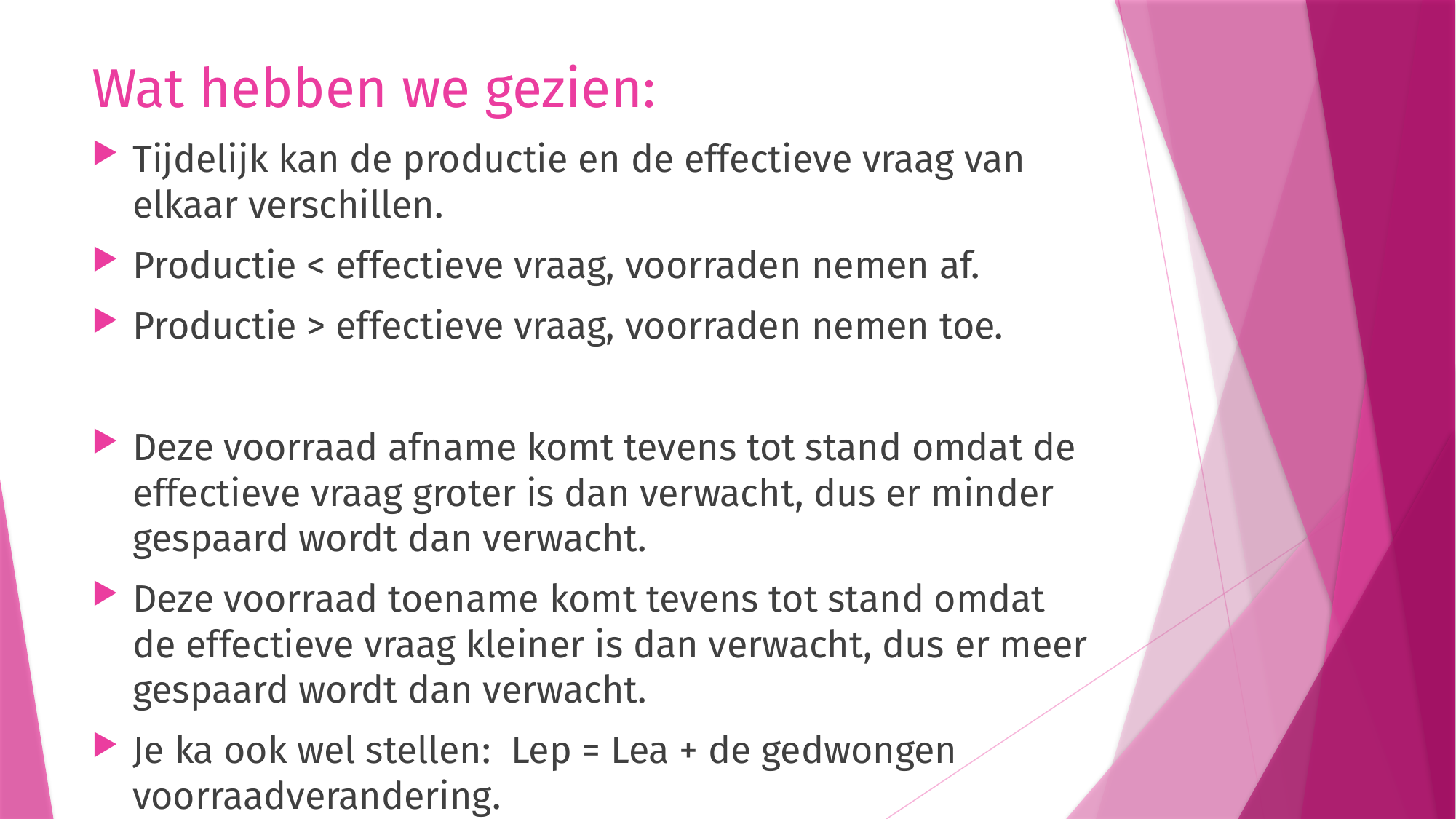

# Wat hebben we gezien:
Tijdelijk kan de productie en de effectieve vraag van elkaar verschillen.
Productie < effectieve vraag, voorraden nemen af.
Productie > effectieve vraag, voorraden nemen toe.

Deze voorraad afname komt tevens tot stand omdat de effectieve vraag groter is dan verwacht, dus er minder gespaard wordt dan verwacht.
Deze voorraad toename komt tevens tot stand omdat de effectieve vraag kleiner is dan verwacht, dus er meer gespaard wordt dan verwacht.
Je ka ook wel stellen:  Lep = Lea + de gedwongen voorraadverandering.